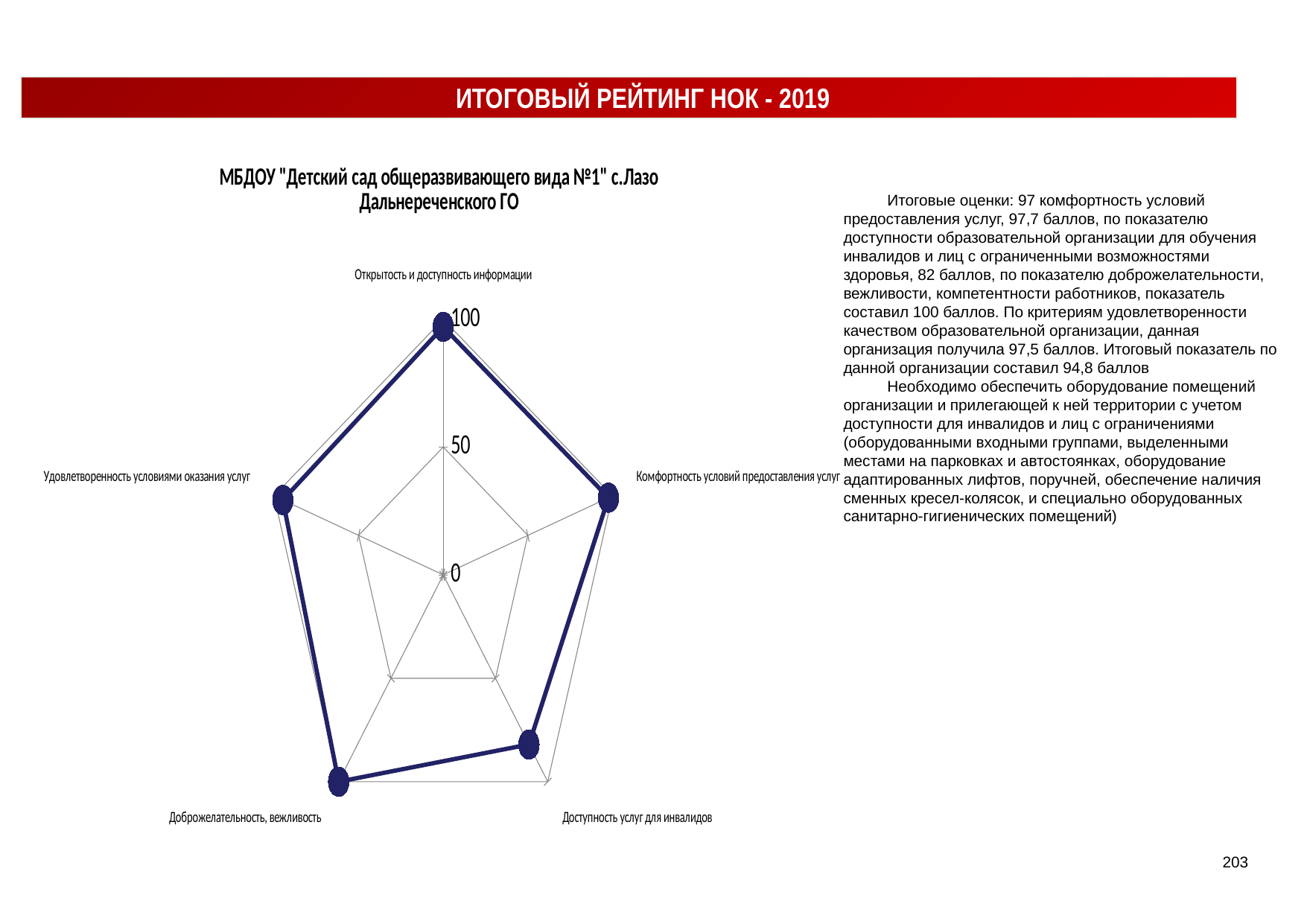

ИТОГОВЫЙ РЕЙТИНГ НОК - 2019

### Chart:

| Category | МБДОУ "Детский сад общеразвивающего вида №1" с.Лазо Дальнереченского ГО |
|---|---|
| Открытость и доступность информации | 97.0 |
| Комфортность условий предоставления услуг | 97.7 |
| Доступность услуг для инвалидов | 82.0 |
| Доброжелательность, вежливость  | 100.0 |
| Удовлетворенность условиями оказания услуг | 94.8 |
Итоговые оценки: 97 комфортность условий предоставления услуг, 97,7 баллов, по показателю доступности образовательной организации для обучения инвалидов и лиц с ограниченными возможностями здоровья, 82 баллов, по показателю доброжелательности, вежливости, компетентности работников, показатель составил 100 баллов. По критериям удовлетворенности качеством образовательной организации, данная организация получила 97,5 баллов. Итоговый показатель по данной организации составил 94,8 баллов
Необходимо обеспечить оборудование помещений организации и прилегающей к ней территории с учетом доступности для инвалидов и лиц с ограничениями (оборудованными входными группами, выделенными местами на парковках и автостоянках, оборудование  адаптированных лифтов, поручней, обеспечение наличия сменных кресел-колясок, и специально оборудованных санитарно-гигиенических помещений)
203